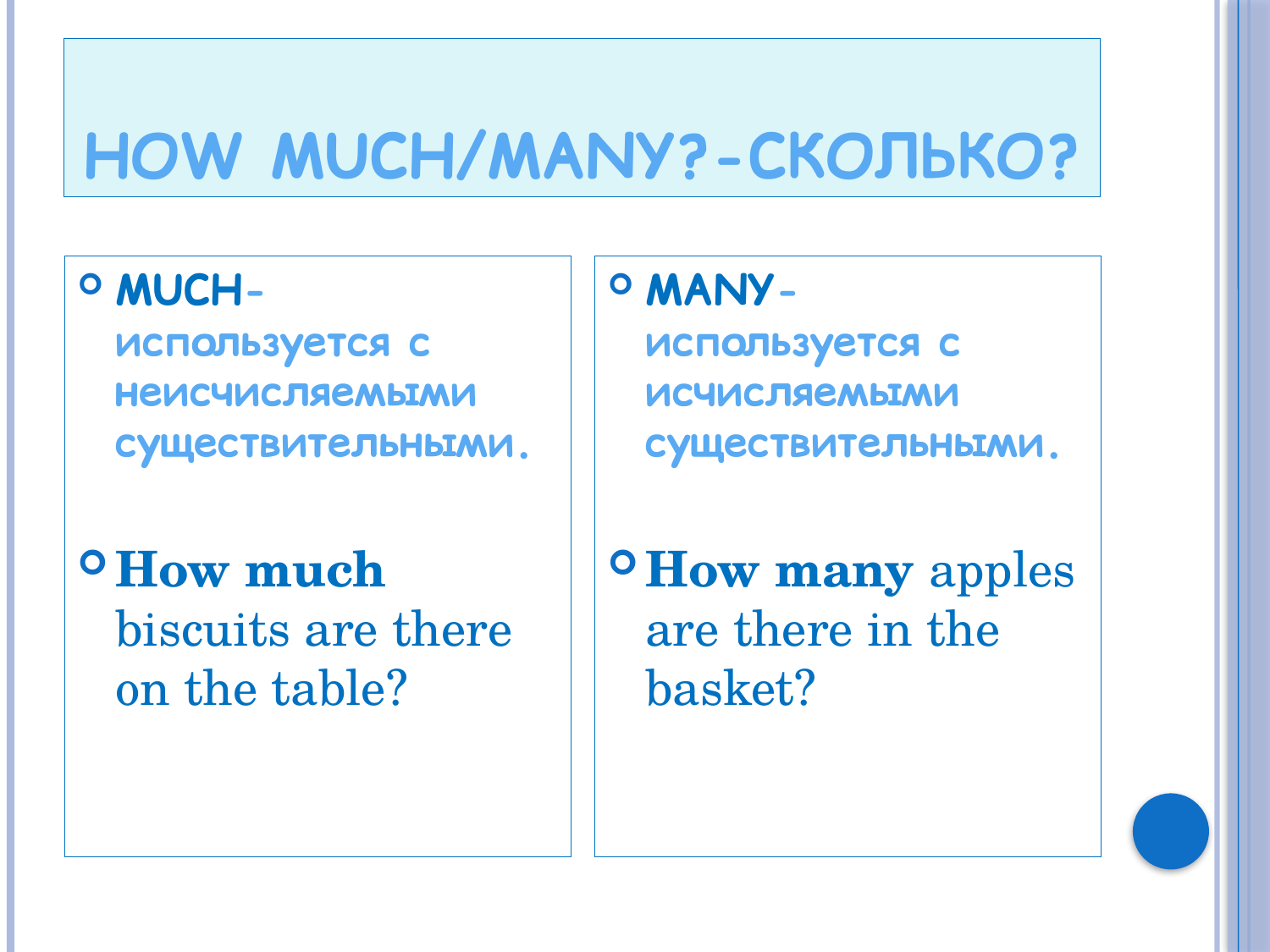

# HOW MUCH/MANY?-СКОЛЬКО?
MUCH- используется с неисчисляемыми существительными.

How much biscuits are there on the table?
MANY- используется с исчисляемыми существительными.

How many apples are there in the basket?